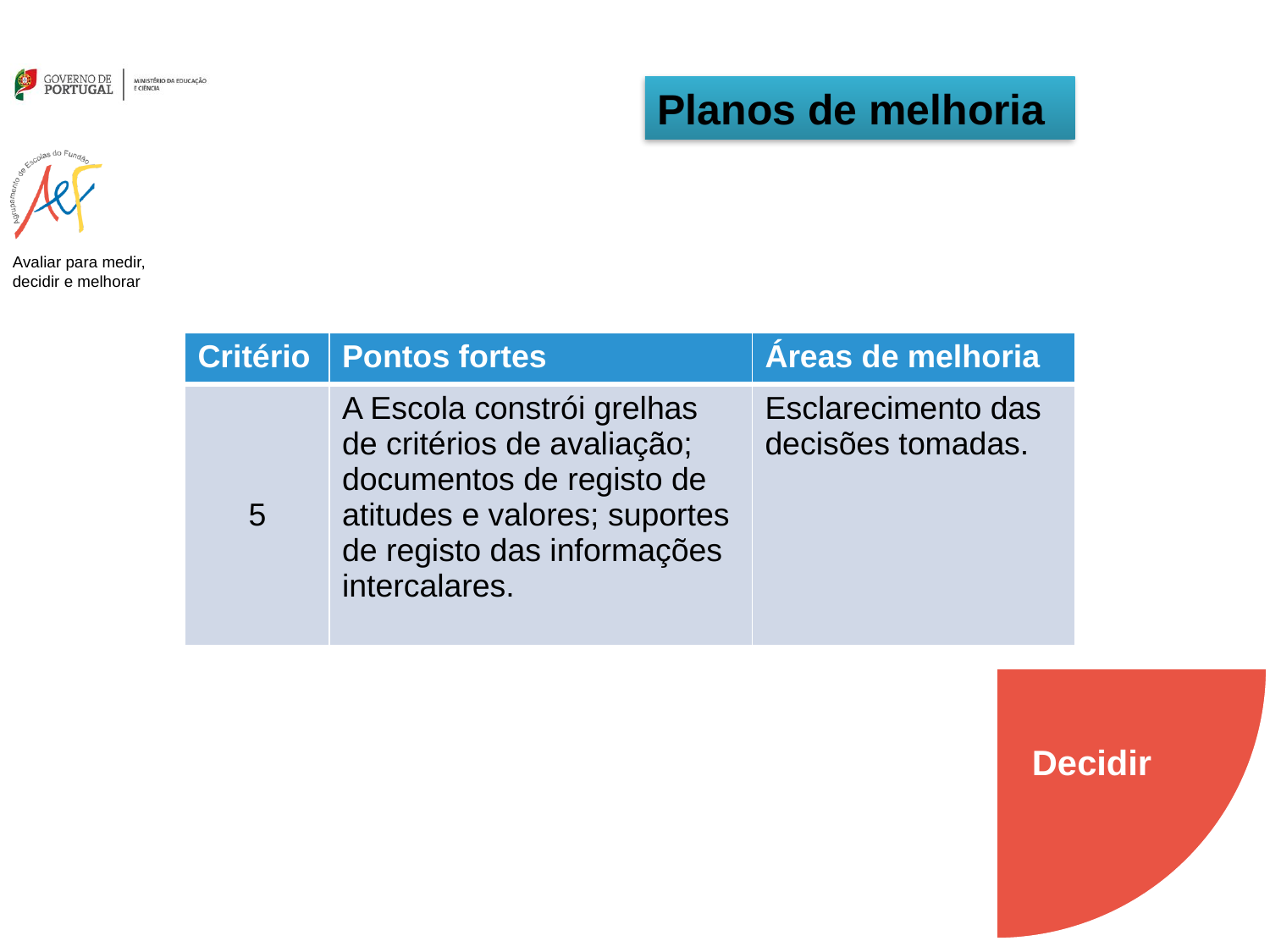

Planos de melhoria
| Critério | Pontos fortes | Áreas de melhoria |
| --- | --- | --- |
| 5 | A Escola constrói grelhas de critérios de avaliação; documentos de registo de atitudes e valores; suportes de registo das informações intercalares. | Esclarecimento das decisões tomadas. |

Decidir